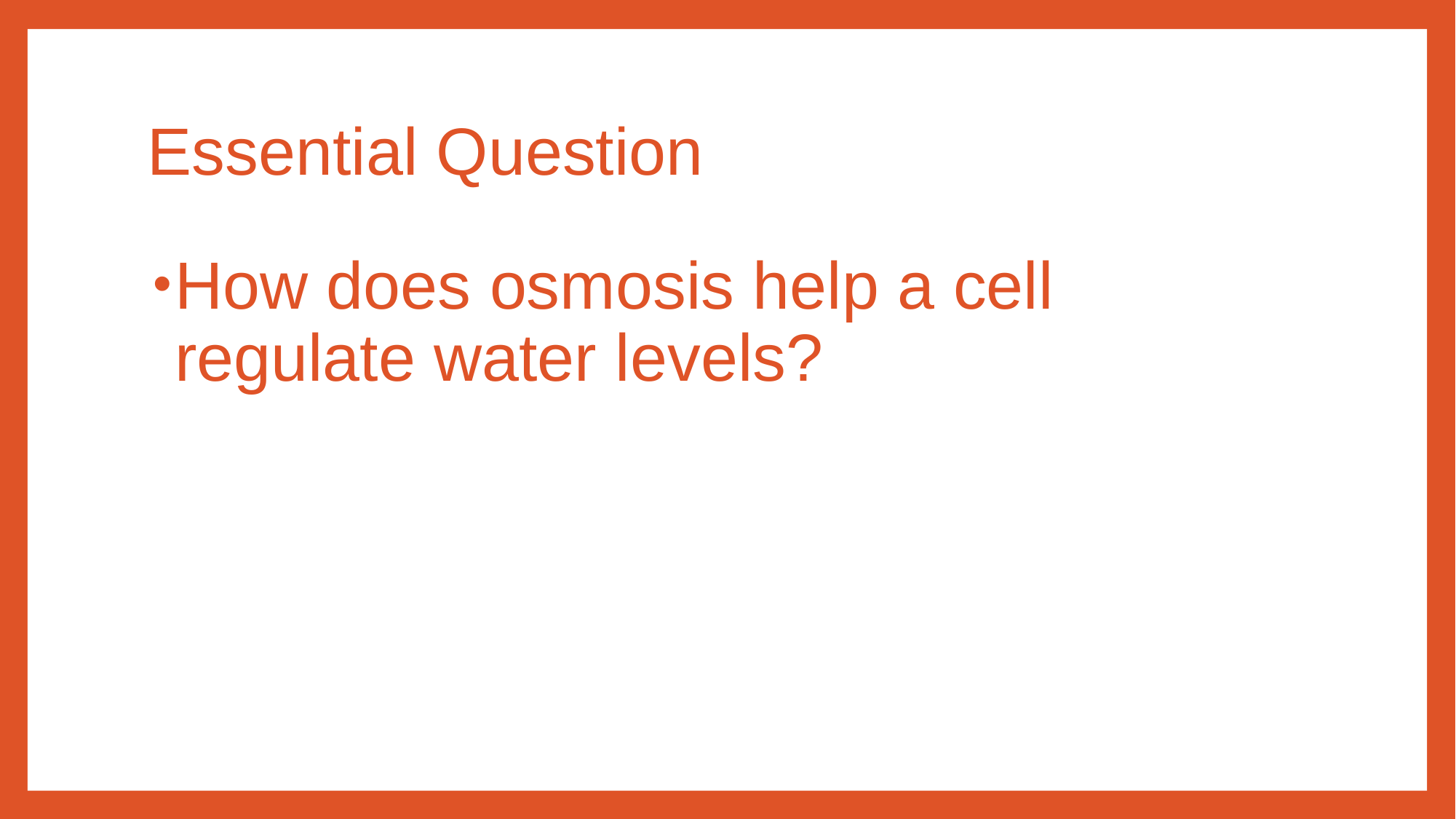

# Essential Question
How does osmosis help a cell regulate water levels?